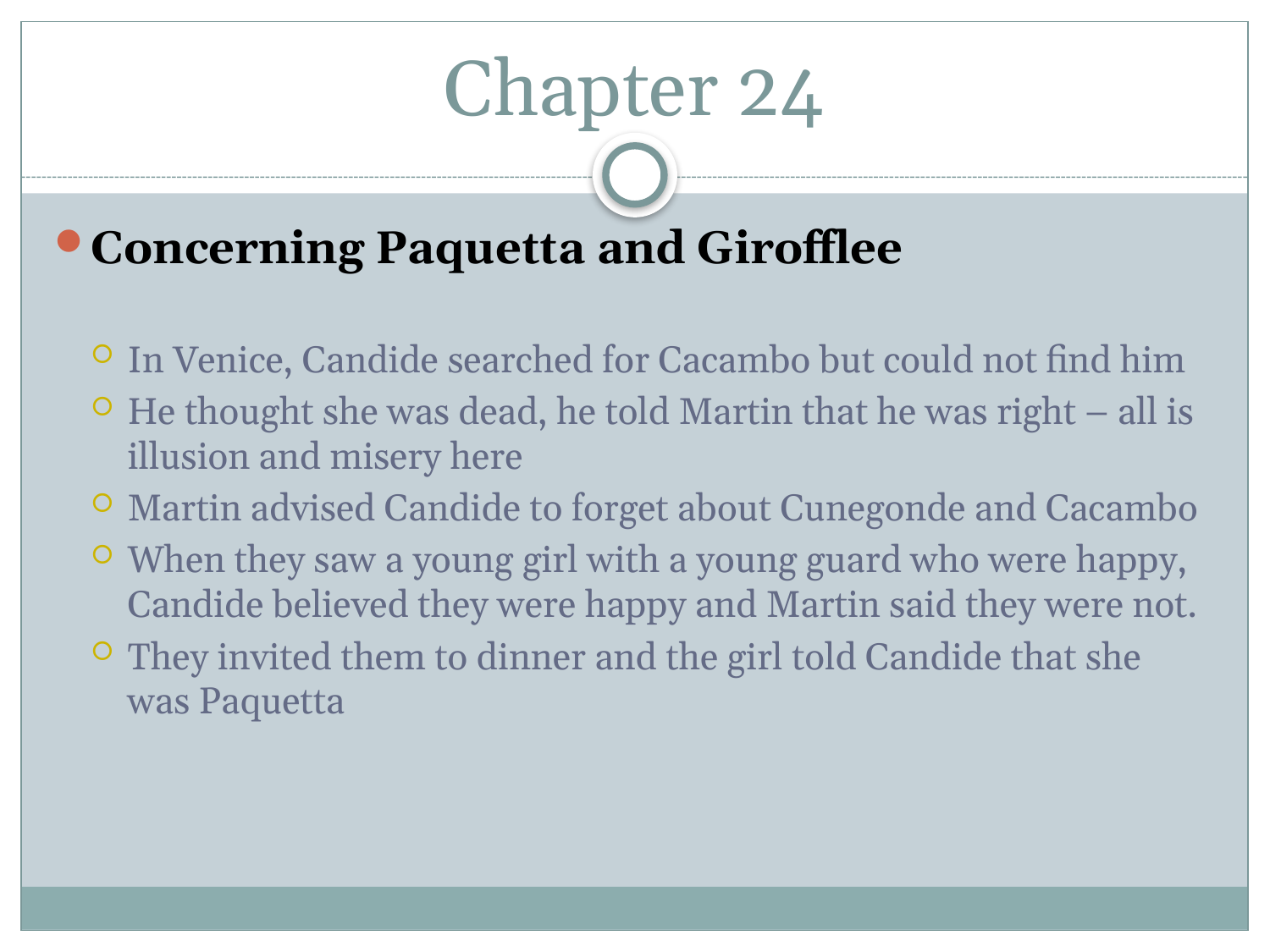

# Chapter 24
Concerning Paquetta and Girofflee
In Venice, Candide searched for Cacambo but could not find him
He thought she was dead, he told Martin that he was right – all is illusion and misery here
Martin advised Candide to forget about Cunegonde and Cacambo
When they saw a young girl with a young guard who were happy, Candide believed they were happy and Martin said they were not.
They invited them to dinner and the girl told Candide that she was Paquetta